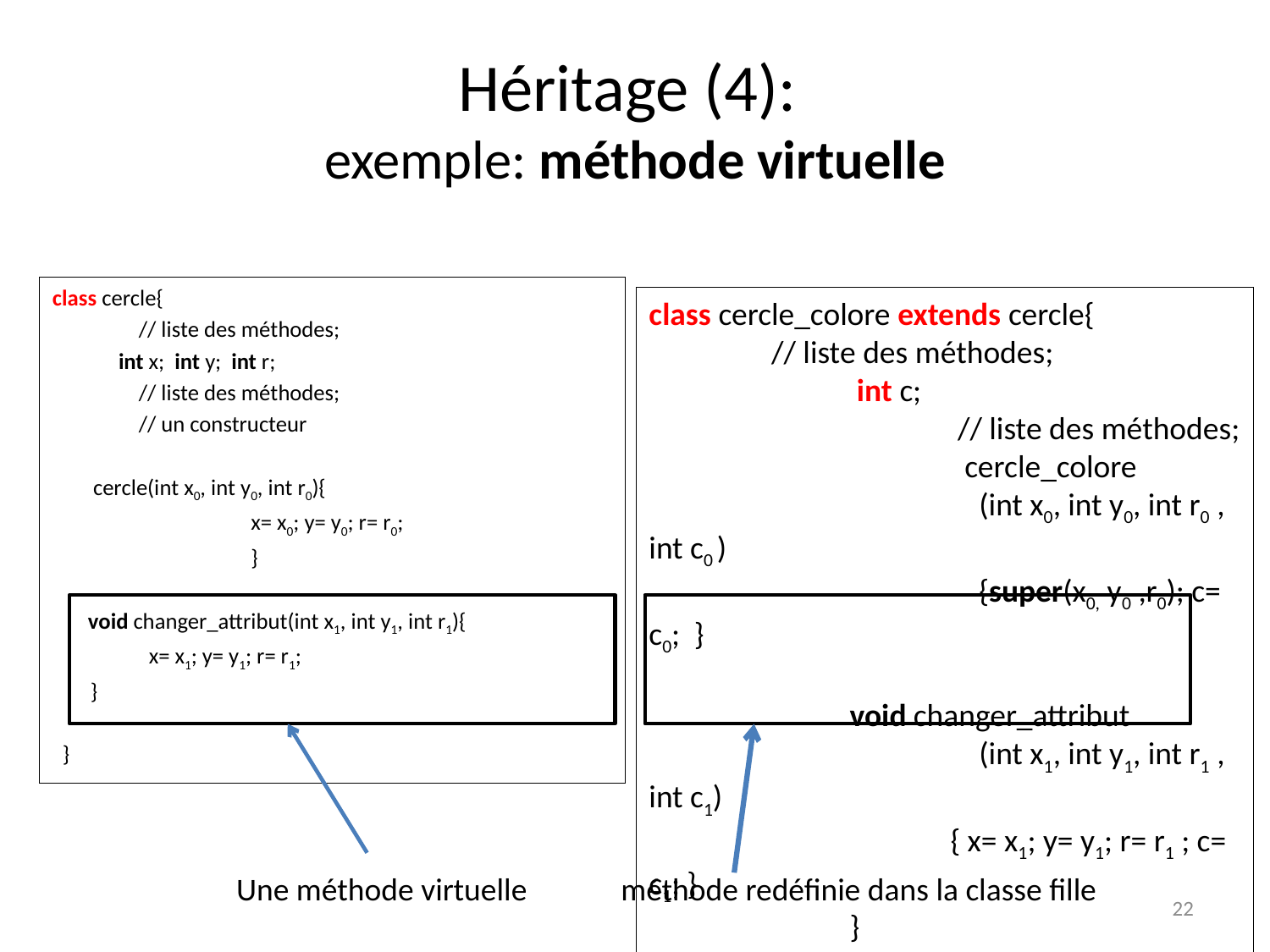

# Héritage (4): exemple: méthode virtuelle
class cercle{
                 // liste des méthodes;
             int x;  int y;  int r;
                 // liste des méthodes;
                 // un constructeur

        cercle(int x0, int y0, int r0){
x= x0; y= y0; r= r0;
}

       void changer_attribut(int x1, int y1, int r1){
                   x= x1; y= y1; r= r1;
		}

  }

class cercle_colore extends cercle{
                 // liste des méthodes;
 int c;
               // liste des méthodes;
                cercle_colore
                  (int x0, int y0, int r0 , int c0 )
                  {super(x0, y0 ,r0); c= c0;  }

void changer_attribut
                  (int x1, int y1, int r1 , int c1)
              { x= x1; y= y1; r= r1 ; c= c1; }
}

Une méthode virtuelle
méthode redéfinie dans la classe fille
22